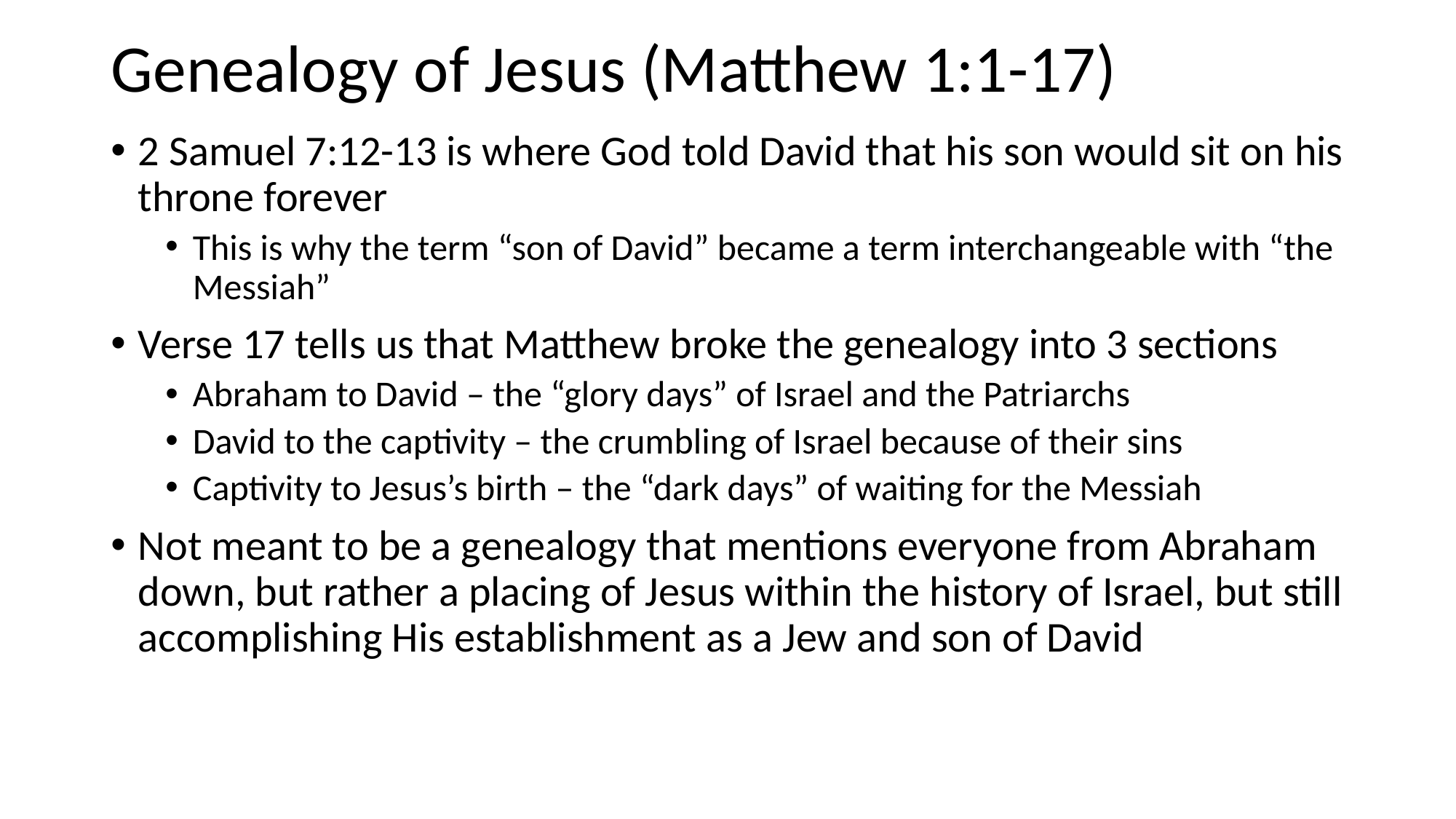

# Genealogy of Jesus (Matthew 1:1-17)
2 Samuel 7:12-13 is where God told David that his son would sit on his throne forever
This is why the term “son of David” became a term interchangeable with “the Messiah”
Verse 17 tells us that Matthew broke the genealogy into 3 sections
Abraham to David – the “glory days” of Israel and the Patriarchs
David to the captivity – the crumbling of Israel because of their sins
Captivity to Jesus’s birth – the “dark days” of waiting for the Messiah
Not meant to be a genealogy that mentions everyone from Abraham down, but rather a placing of Jesus within the history of Israel, but still accomplishing His establishment as a Jew and son of David